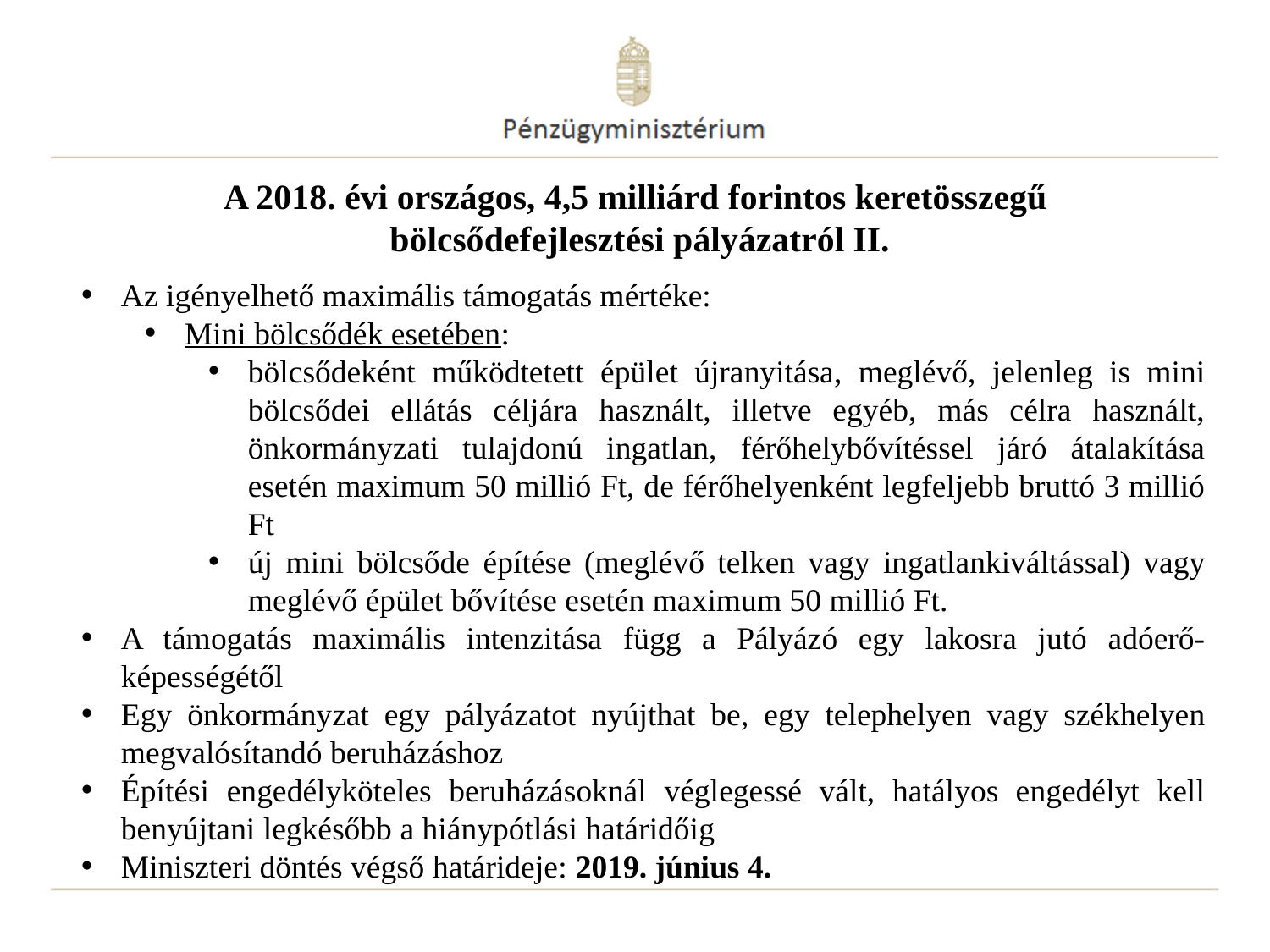

A 2018. évi országos, 4,5 milliárd forintos keretösszegű
bölcsődefejlesztési pályázatról II.
Az igényelhető maximális támogatás mértéke:
Mini bölcsődék esetében:
bölcsődeként működtetett épület újranyitása, meglévő, jelenleg is mini bölcsődei ellátás céljára használt, illetve egyéb, más célra használt, önkormányzati tulajdonú ingatlan, férőhelybővítéssel járó átalakítása esetén maximum 50 millió Ft, de férőhelyenként legfeljebb bruttó 3 millió Ft
új mini bölcsőde építése (meglévő telken vagy ingatlankiváltással) vagy meglévő épület bővítése esetén maximum 50 millió Ft.
A támogatás maximális intenzitása függ a Pályázó egy lakosra jutó adóerő-képességétől
Egy önkormányzat egy pályázatot nyújthat be, egy telephelyen vagy székhelyen megvalósítandó beruházáshoz
Építési engedélyköteles beruházásoknál véglegessé vált, hatályos engedélyt kell benyújtani legkésőbb a hiánypótlási határidőig
Miniszteri döntés végső határideje: 2019. június 4.